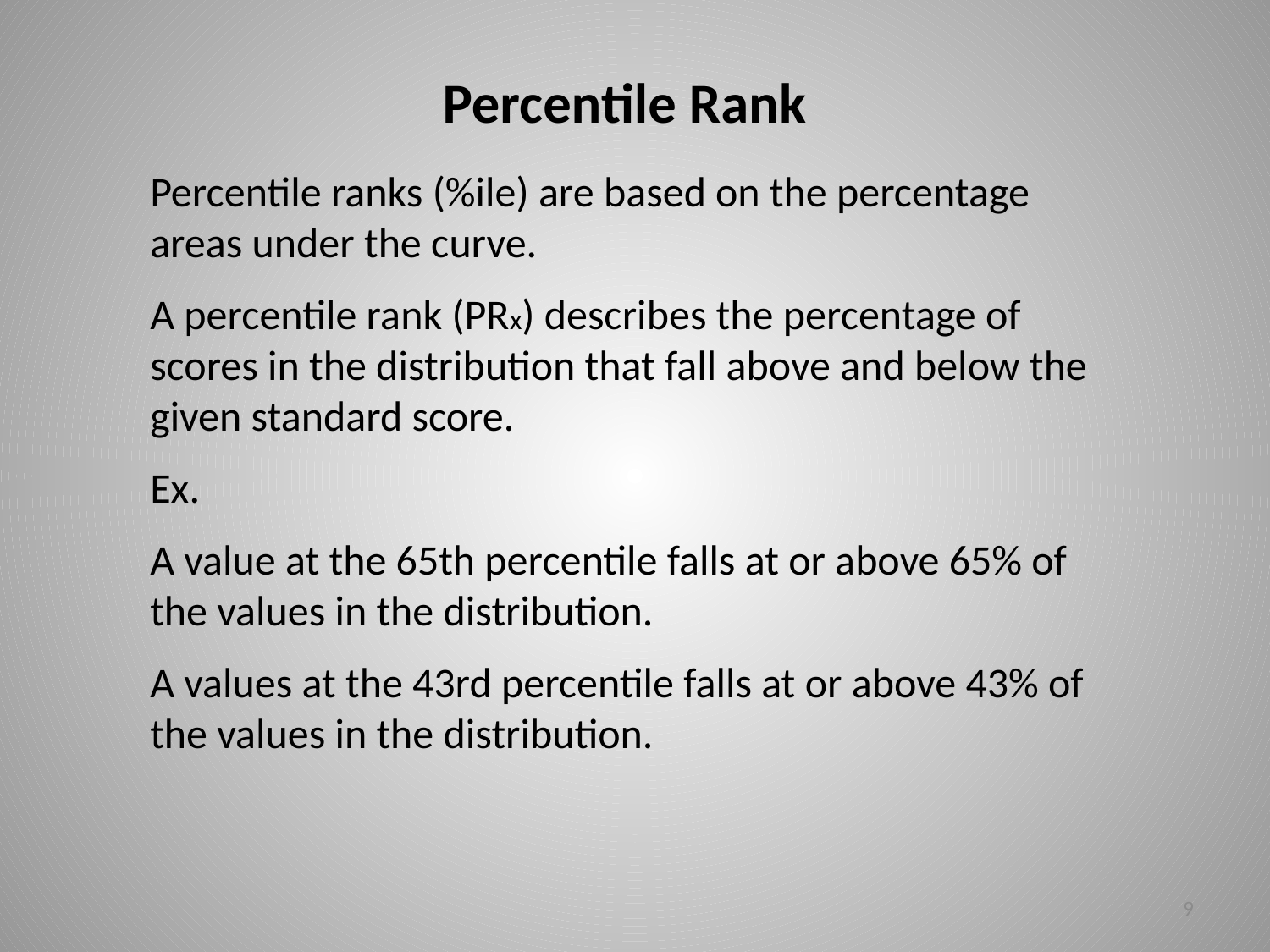

# Percentile Rank
Percentile ranks (%ile) are based on the percentage areas under the curve.
A percentile rank (PRx) describes the percentage of scores in the distribution that fall above and below the given standard score.
Ex.
A value at the 65th percentile falls at or above 65% of the values in the distribution.
A values at the 43rd percentile falls at or above 43% of the values in the distribution.

9